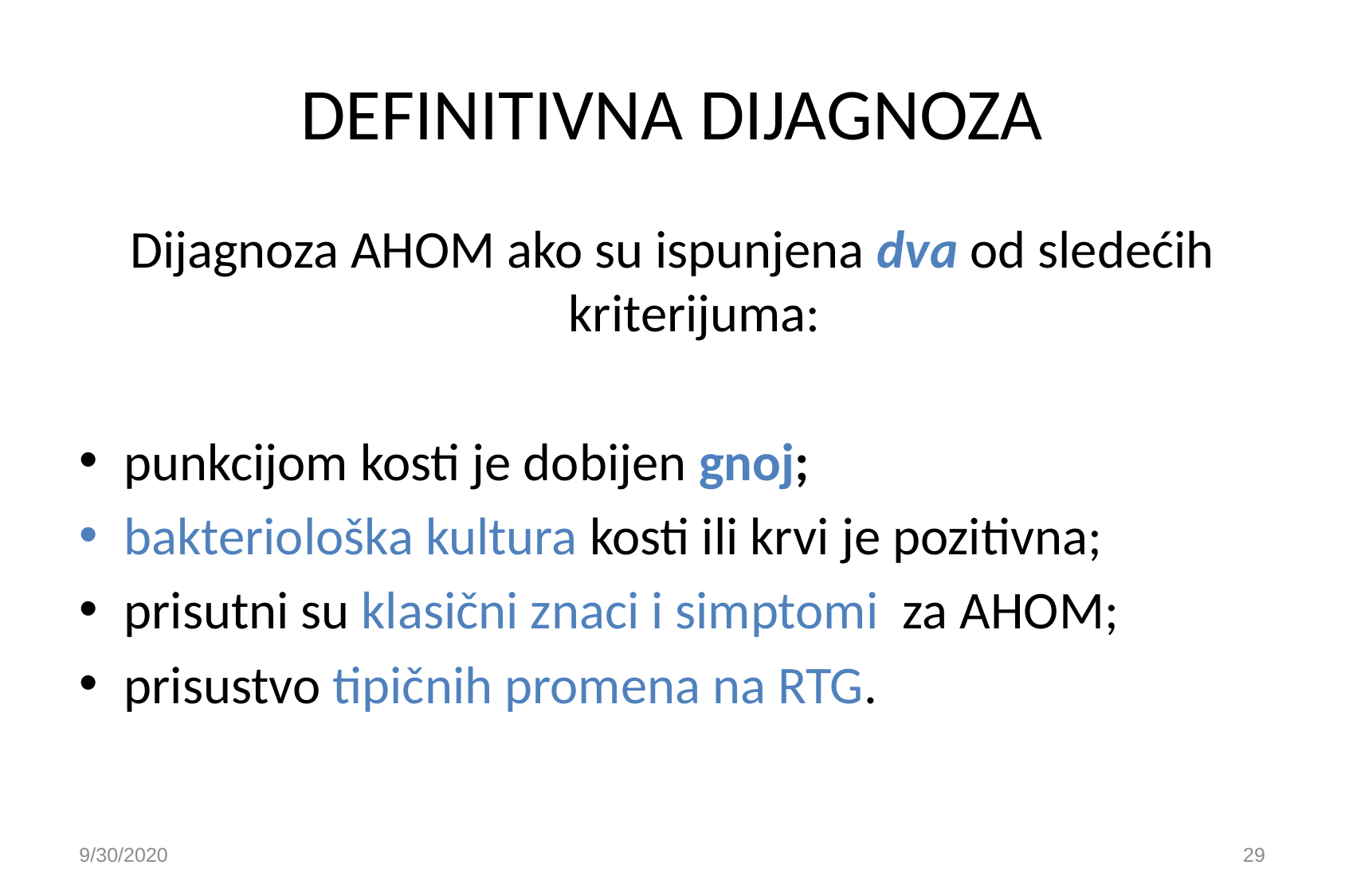

# DEFINITIVNA DIJAGNOZA
Dijagnoza AHOM ako su ispunjena dva od sledećih kriterijuma:

punkcijom kosti je dobijen gnoj;
bakteriološka kultura kosti ili krvi je pozitivna;
prisutni su klasični znaci i simptomi  za AHOM;
prisustvo tipičnih promena na RTG.
9/30/2020
29